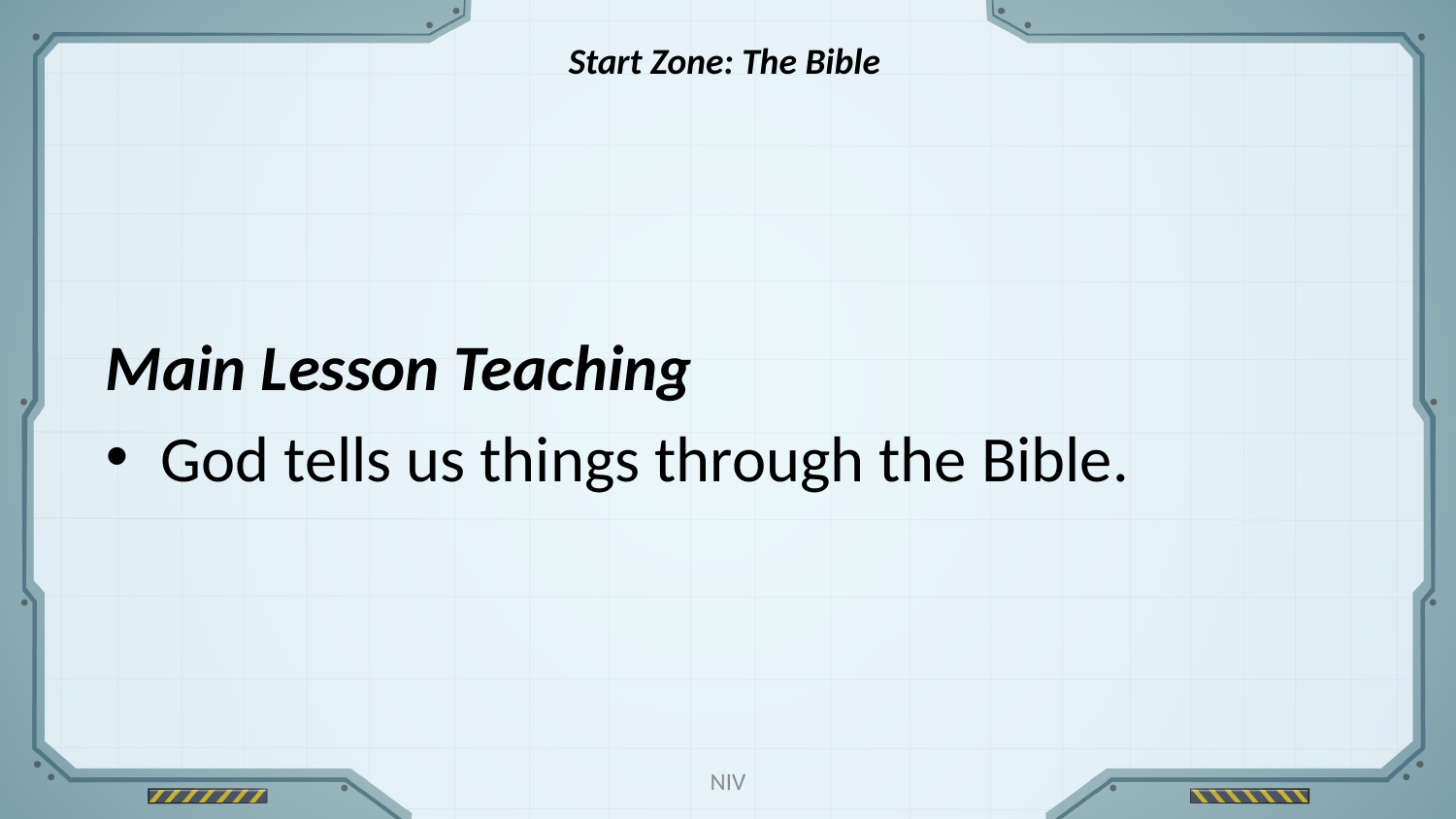

Start Zone: The Bible
Main Lesson Teaching
God tells us things through the Bible.
NIV